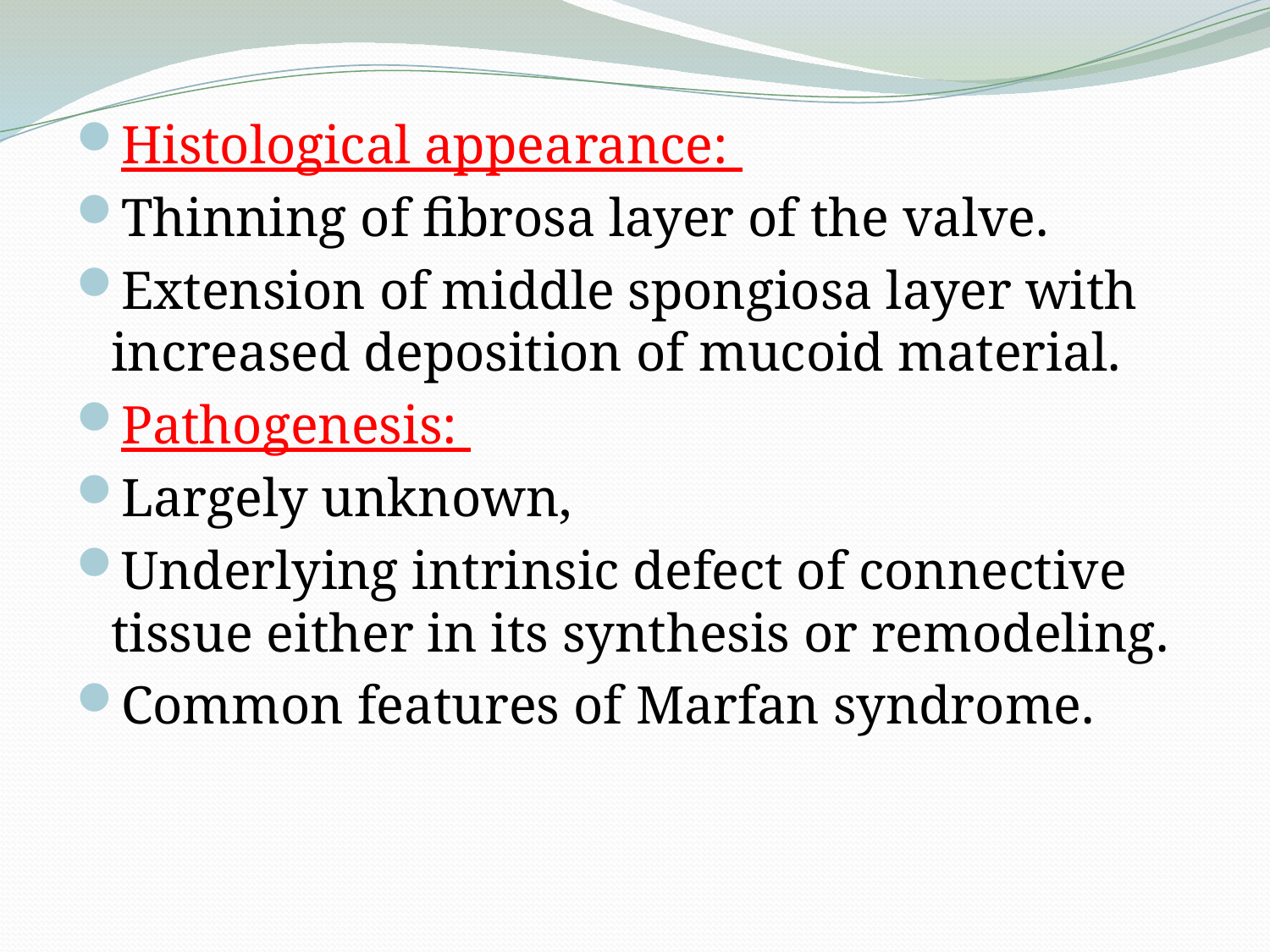

Histological appearance:
Thinning of fibrosa layer of the valve.
Extension of middle spongiosa layer with increased deposition of mucoid material.
Pathogenesis:
Largely unknown,
Underlying intrinsic defect of connective tissue either in its synthesis or remodeling.
Common features of Marfan syndrome.